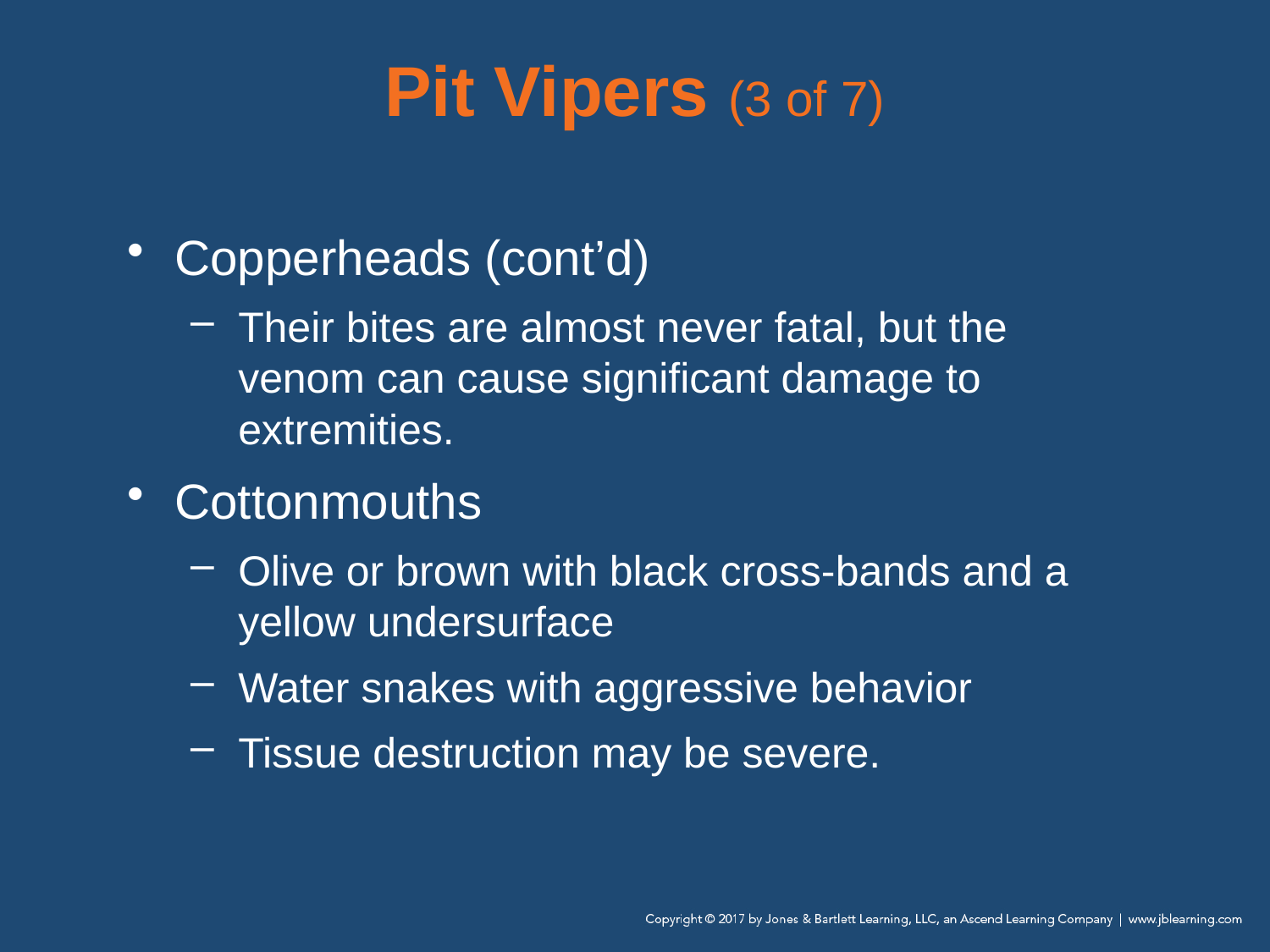

# Pit Vipers (3 of 7)
Copperheads (cont’d)
Their bites are almost never fatal, but the venom can cause significant damage to extremities.
Cottonmouths
Olive or brown with black cross-bands and a yellow undersurface
Water snakes with aggressive behavior
Tissue destruction may be severe.